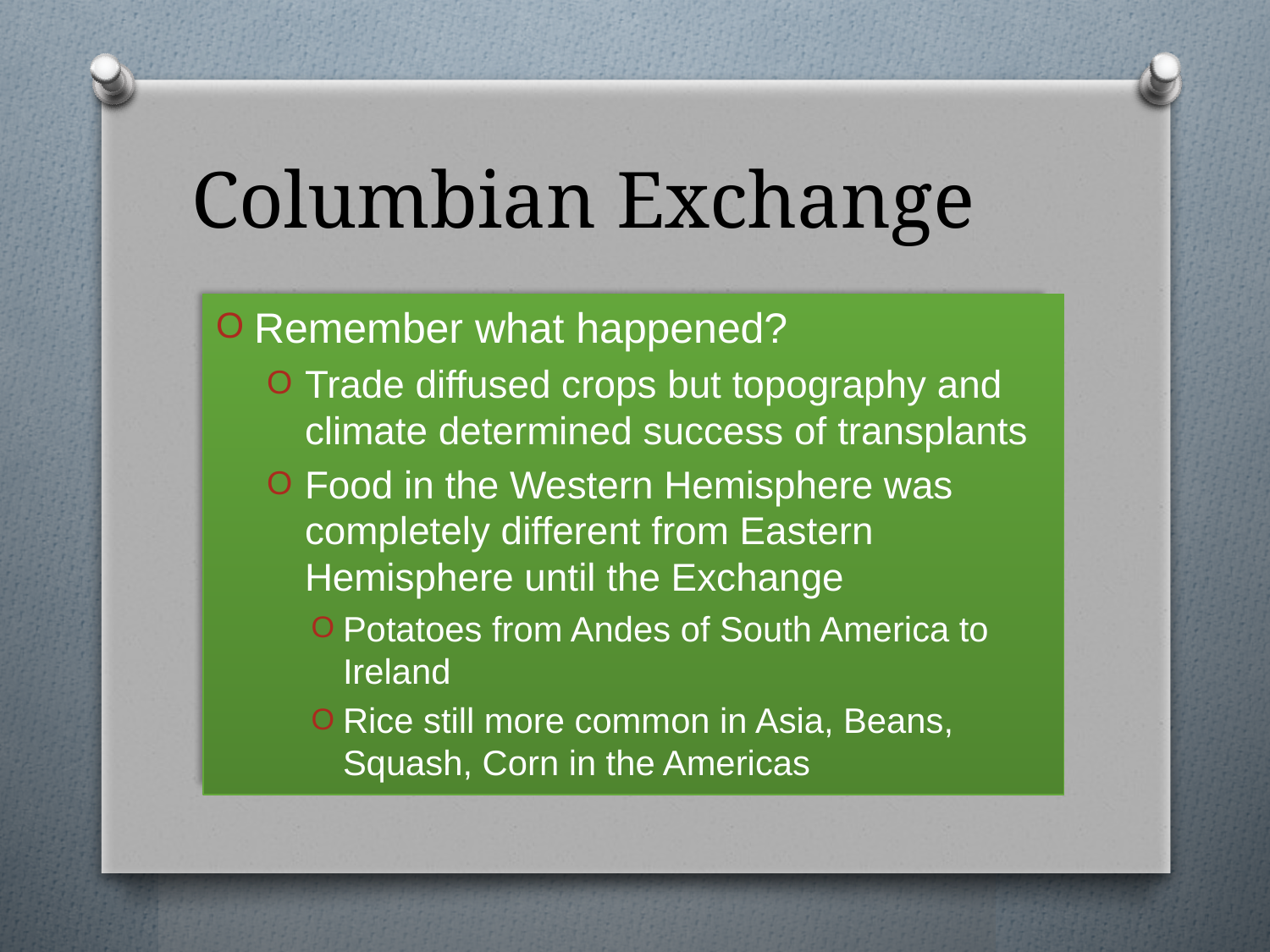

# Columbian Exchange
Remember what happened?
Trade diffused crops but topography and climate determined success of transplants
Food in the Western Hemisphere was completely different from Eastern Hemisphere until the Exchange
Potatoes from Andes of South America to Ireland
Rice still more common in Asia, Beans, Squash, Corn in the Americas